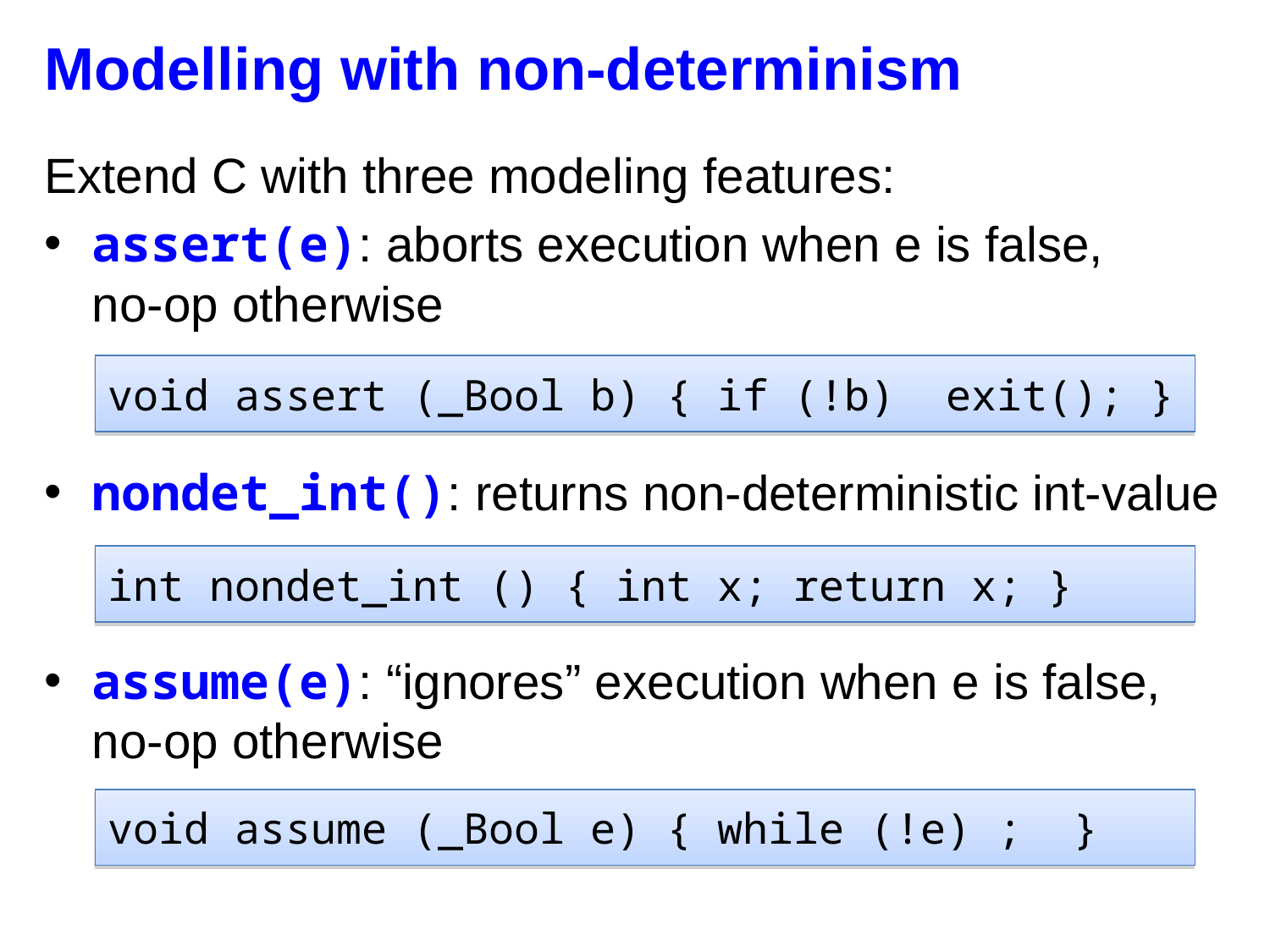

# Modelling with non-determinism
Extend C with three modeling features:
assert(e): aborts execution when e is false,
no-op otherwise

nondet_int(): returns non-deterministic int-value

assume(e): “ignores” execution when e is false,
no-op otherwise

void assert (_Bool b) { if (!b)  exit(); }
int nondet_int () { int x; return x; }
void assume (_Bool e) { while (!e) ;  }